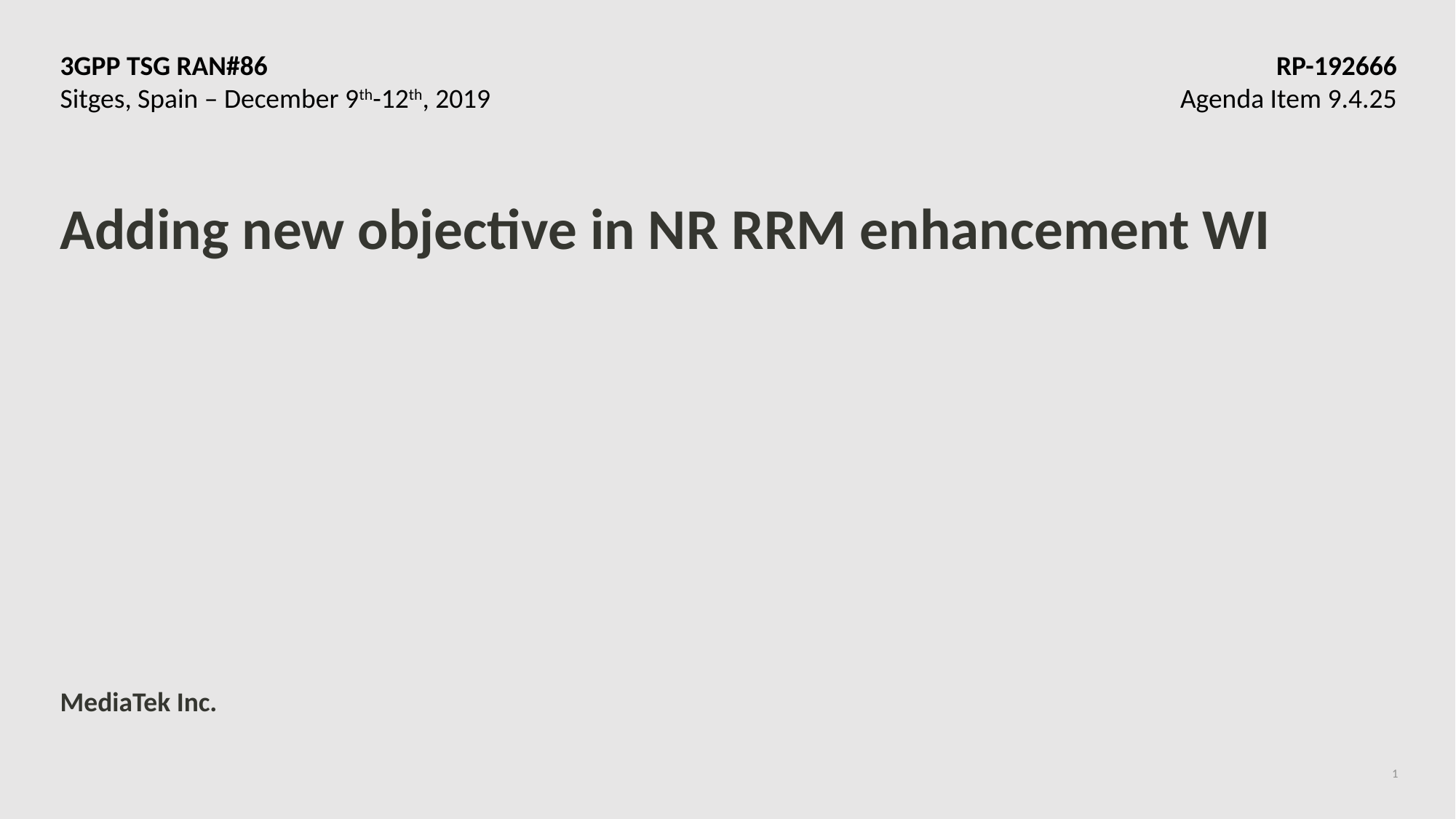

3GPP TSG RAN#86	RP-192666
Sitges, Spain – December 9th-12th, 2019	Agenda Item 9.4.25
# Adding new objective in NR RRM enhancement WI
MediaTek Inc.
1